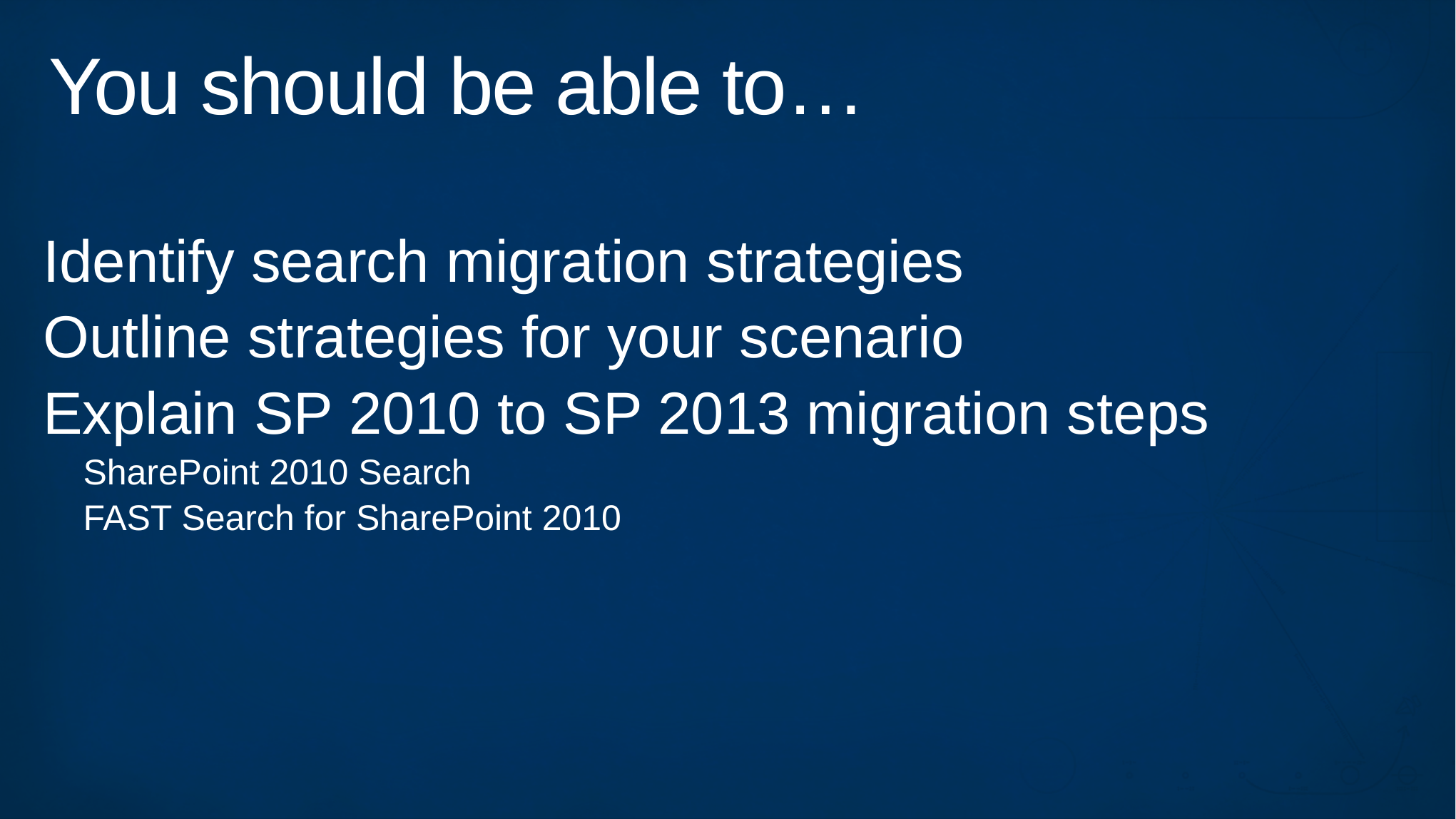

# You should be able to…

Identify search migration strategies
Outline strategies for your scenario
Explain SP 2010 to SP 2013 migration steps
SharePoint 2010 Search
FAST Search for SharePoint 2010